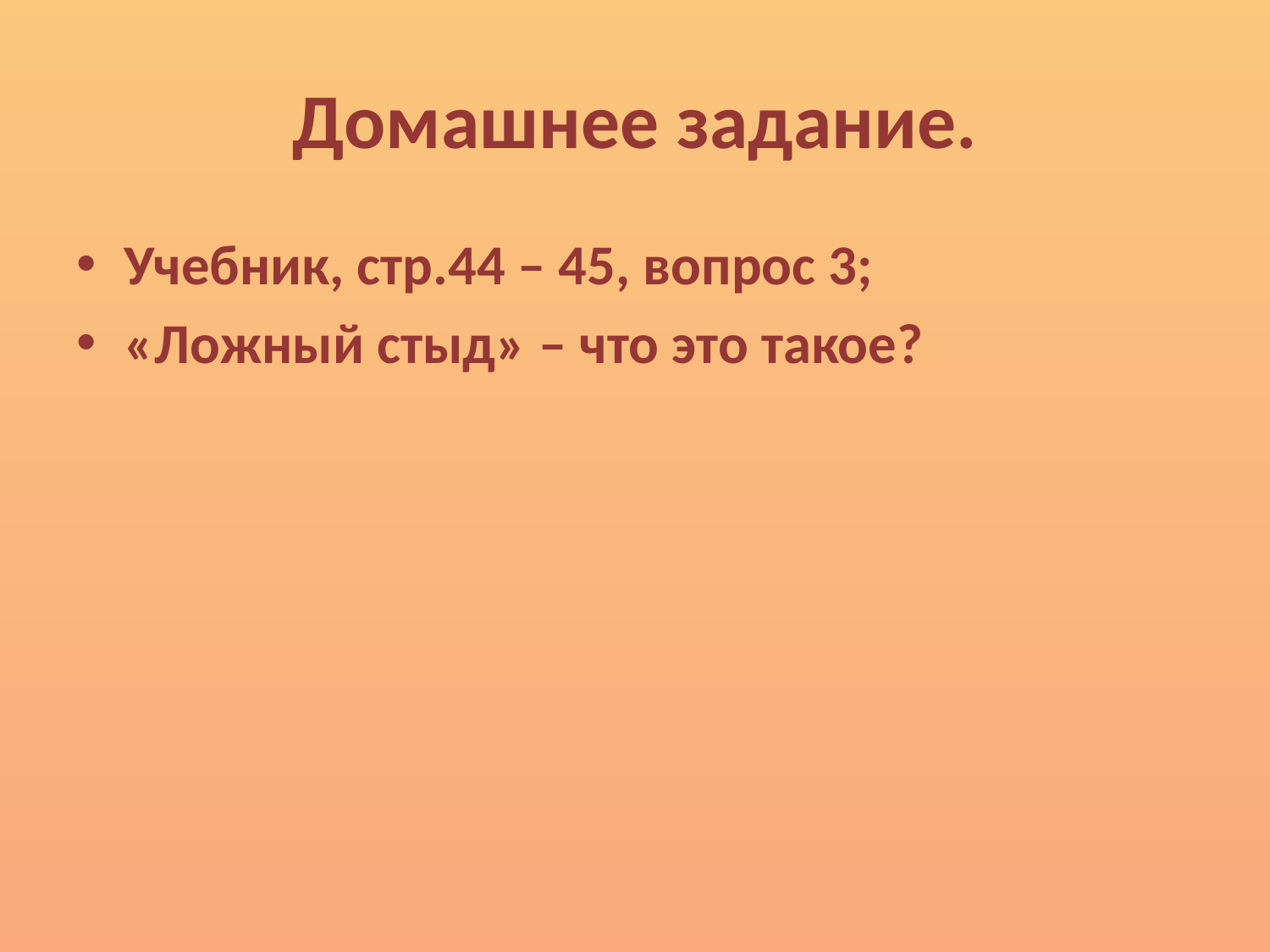

# Домашнее задание.
Учебник, стр.44 – 45, вопрос 3;
«Ложный стыд» – что это такое?